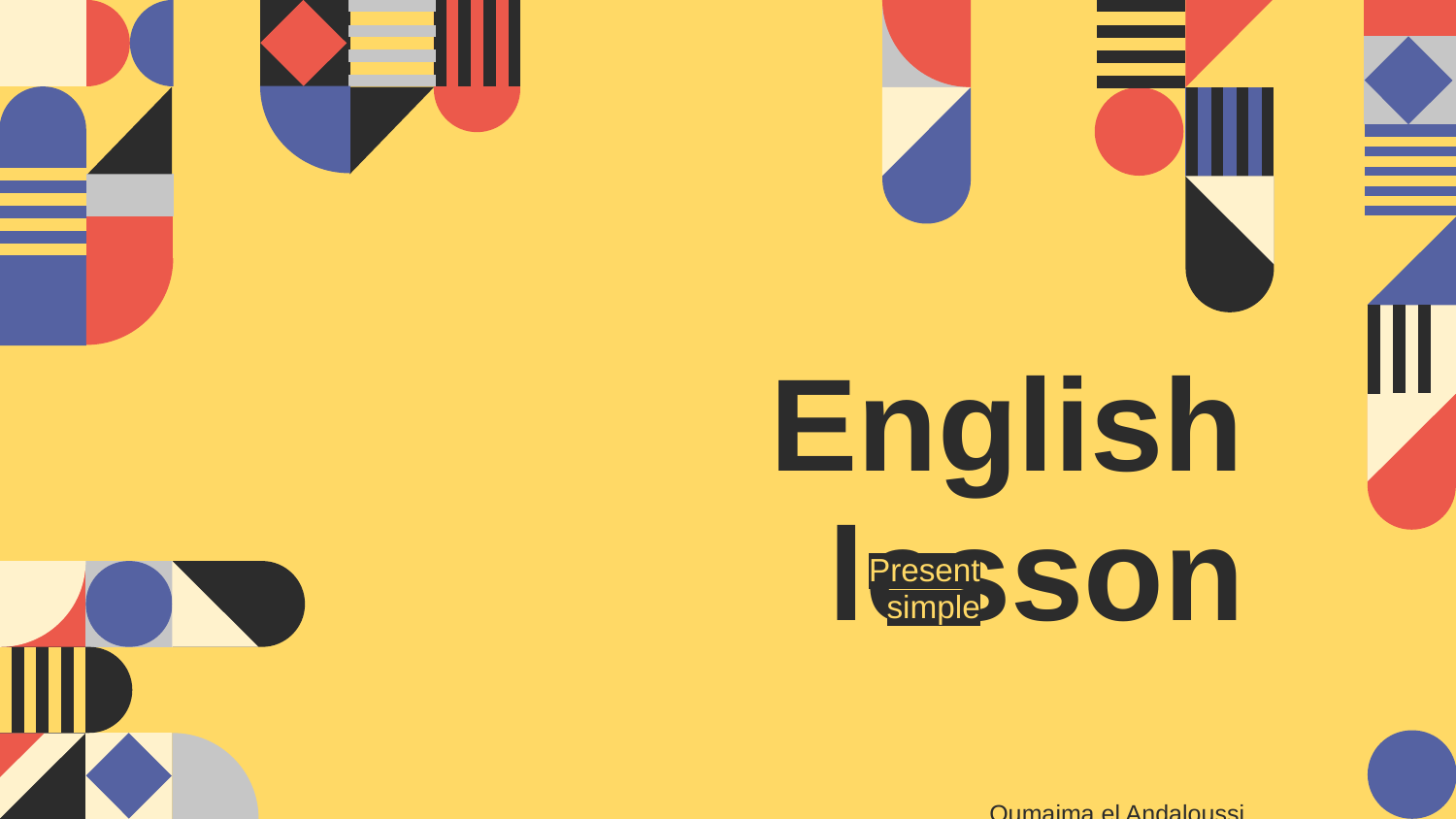

# English lesson Oumaima el Andaloussi
Present simple